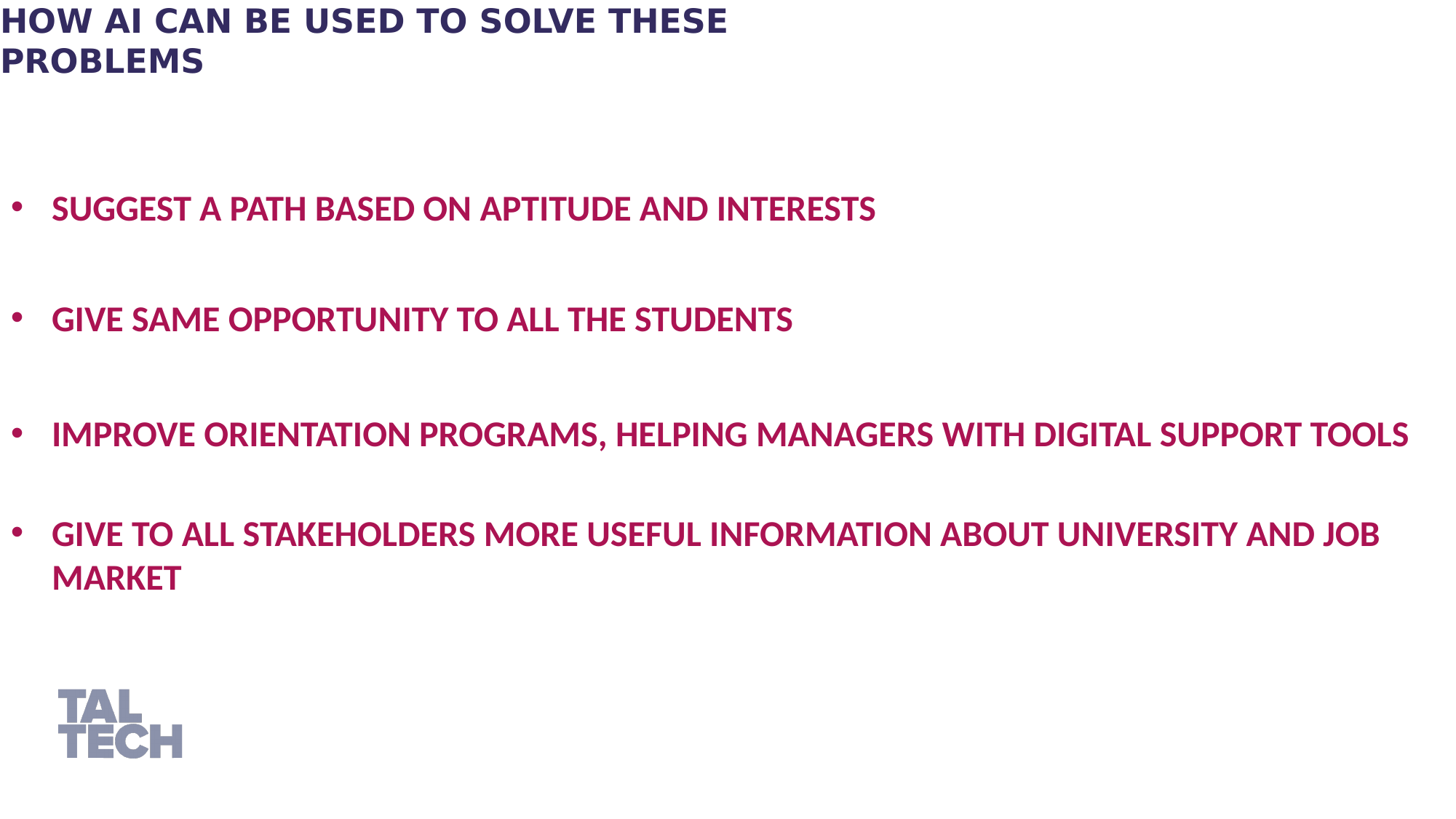

HOW AI CAN BE USED TO SOLVE THESE PROBLEMS

SUGGEST A PATH BASED ON APTITUDE AND INTERESTS

GIVE SAME OPPORTUNITY TO ALL THE STUDENTS

IMPROVE ORIENTATION PROGRAMS, HELPING MANAGERS WITH DIGITAL SUPPORT TOOLS

GIVE TO ALL STAKEHOLDERS MORE USEFUL INFORMATION ABOUT UNIVERSITY AND JOB MARKET